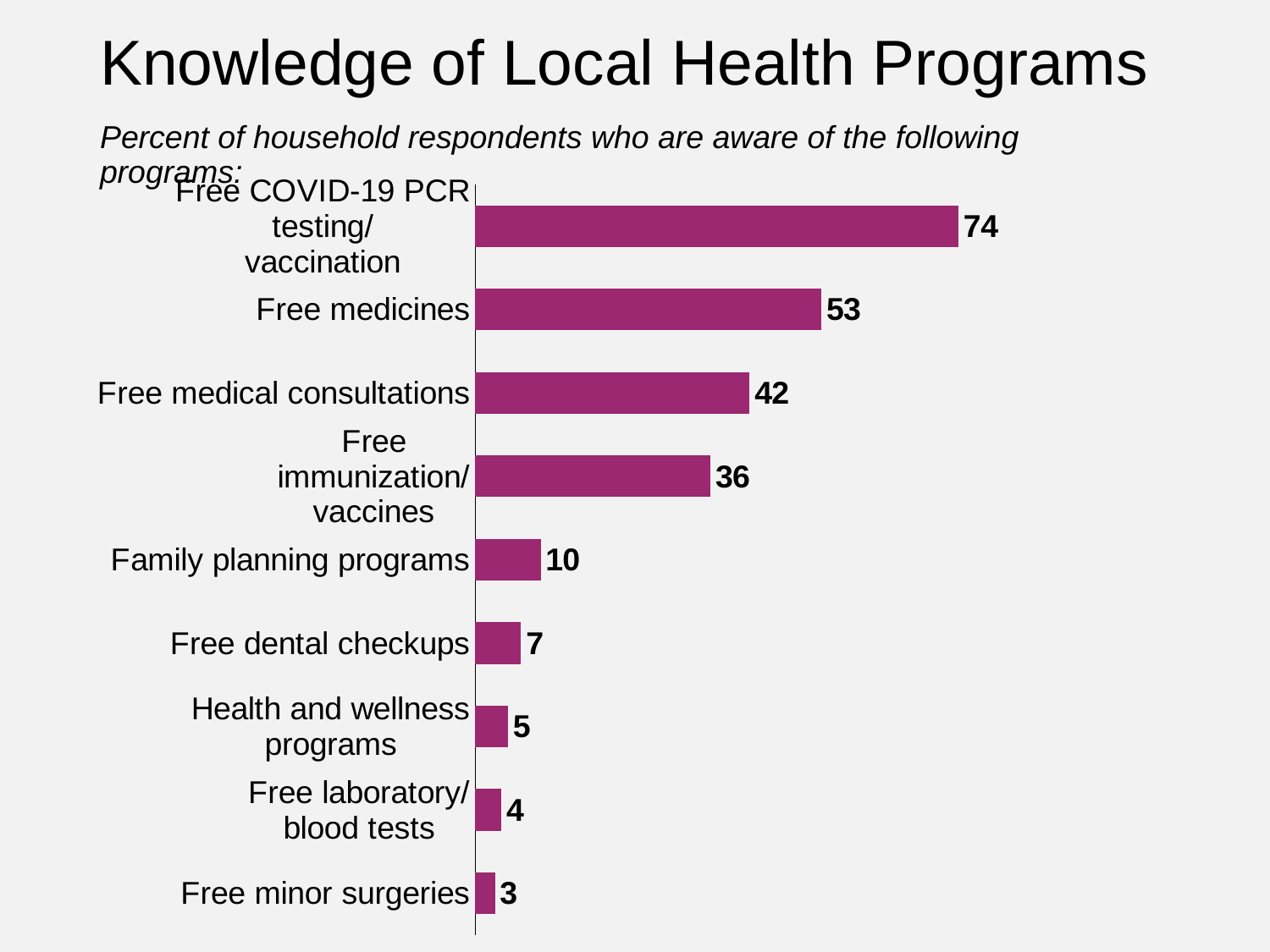

# Knowledge of Local Health Programs
Percent of household respondents who are aware of the following programs:

### Chart

| Category | Women |
|---|---|
| Free minor surgeries | 3.0 |
| Free laboratory/
blood tests | 4.0 |
| Health and wellness programs | 5.0 |
| Free dental checkups | 7.0 |
| Family planning programs | 10.0 |
| Free immunization/vaccines | 36.0 |
| Free medical consultations | 42.0 |
| Free medicines | 53.0 |
| Free COVID-19 PCR testing/
vaccination | 74.0 |